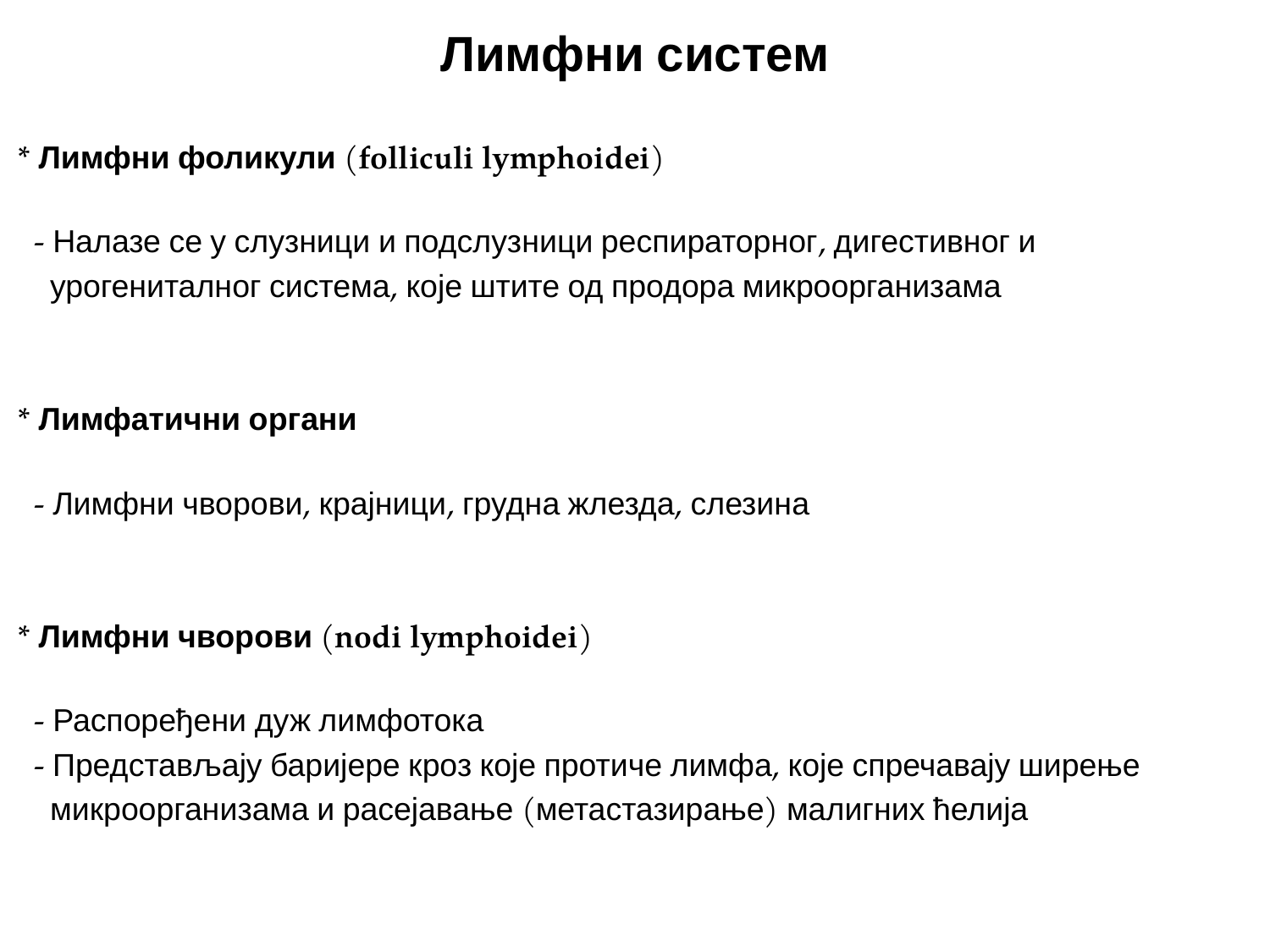

Лимфни систем

* Лимфни фоликули (folliculi lymphoidei)

  - Налазе се у слузници и подслузници респираторног, дигестивног и
    урогениталног система, које штите од продора микроорганизама

* Лимфатични органи

  - Лимфни чворови, крајници, грудна жлезда, слезина

* Лимфни чворови (nodi lymphoidei)

  - Распоређени дуж лимфотока
  - Представљају баријере кроз које протиче лимфа, које спречавају ширење
    микроорганизама и расејавање (метастазирање) малигних ћелија